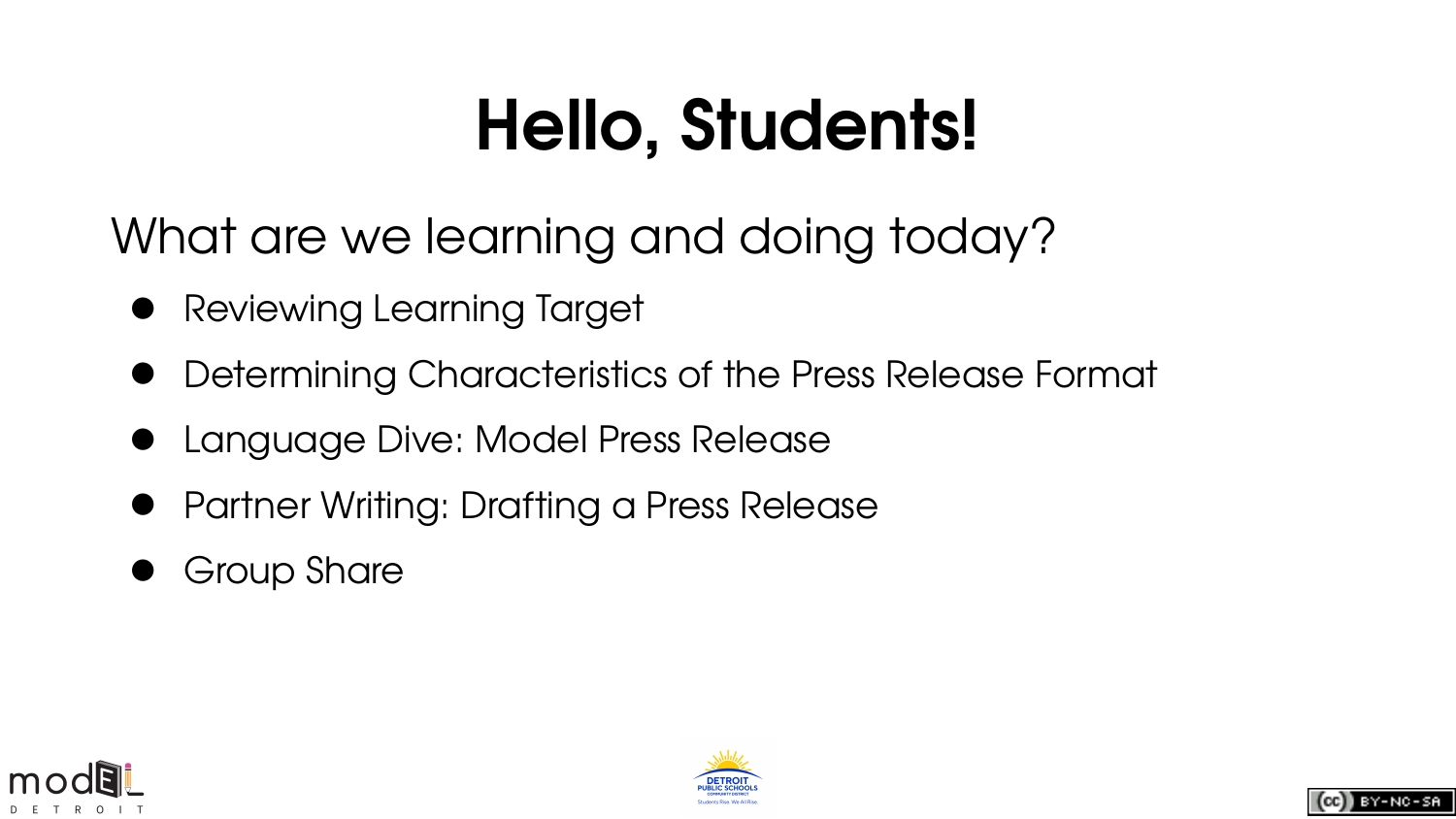

# Hello, Students!
What are we learning and doing today?
Reviewing Learning Target
Determining Characteristics of the Press Release Format
Language Dive: Model Press Release
Partner Writing: Drafting a Press Release
Group Share